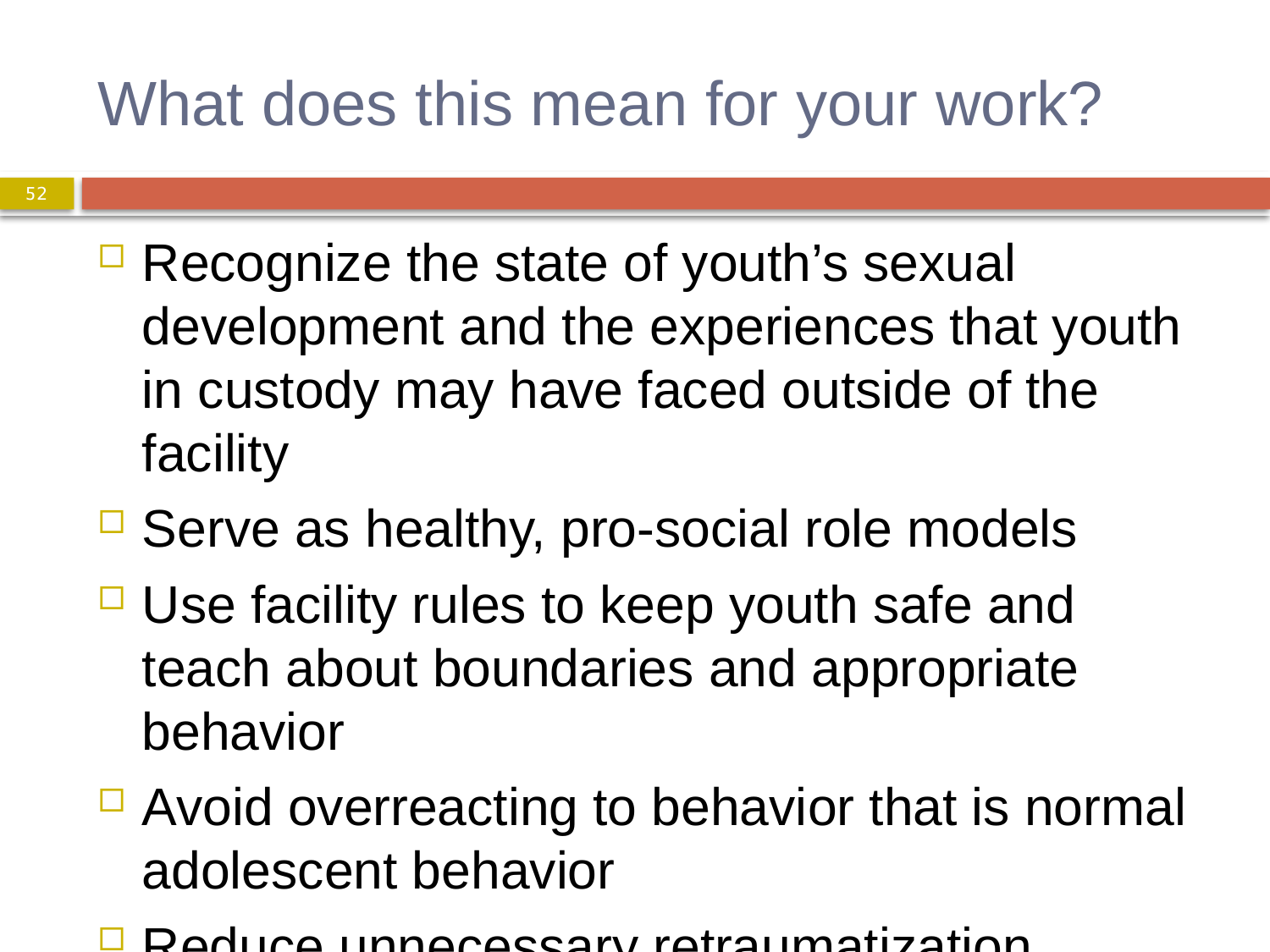

# What does this mean for your work?
52
Recognize the state of youth’s sexual development and the experiences that youth in custody may have faced outside of the facility
Serve as healthy, pro-social role models
Use facility rules to keep youth safe and teach about boundaries and appropriate behavior
Avoid overreacting to behavior that is normal adolescent behavior
Reduce unnecessary retraumatization